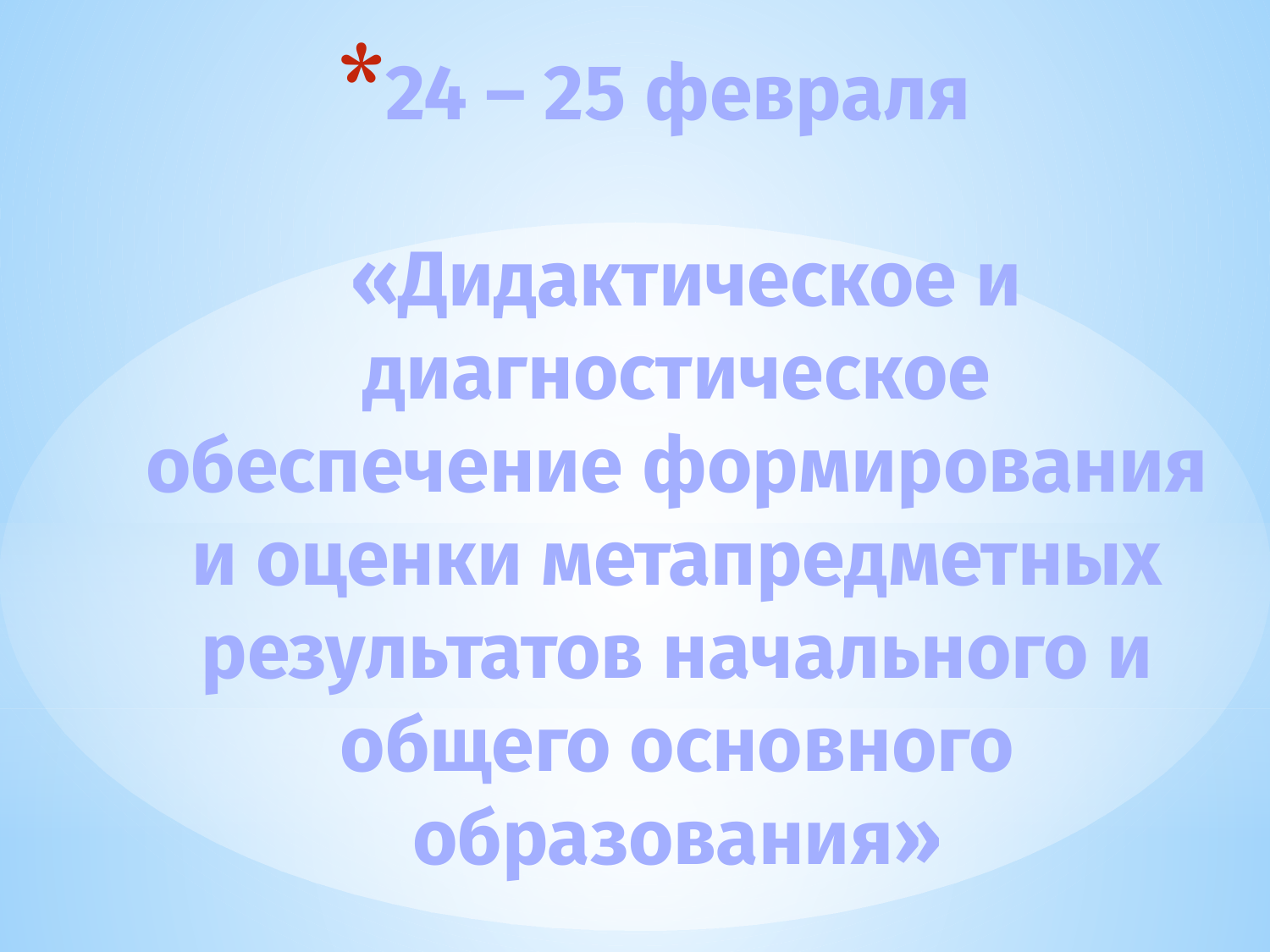

# 24 – 25 февраля «Дидактическое и диагностическое обеспечение формирования и оценки метапредметных результатов начального и общего основного образования»